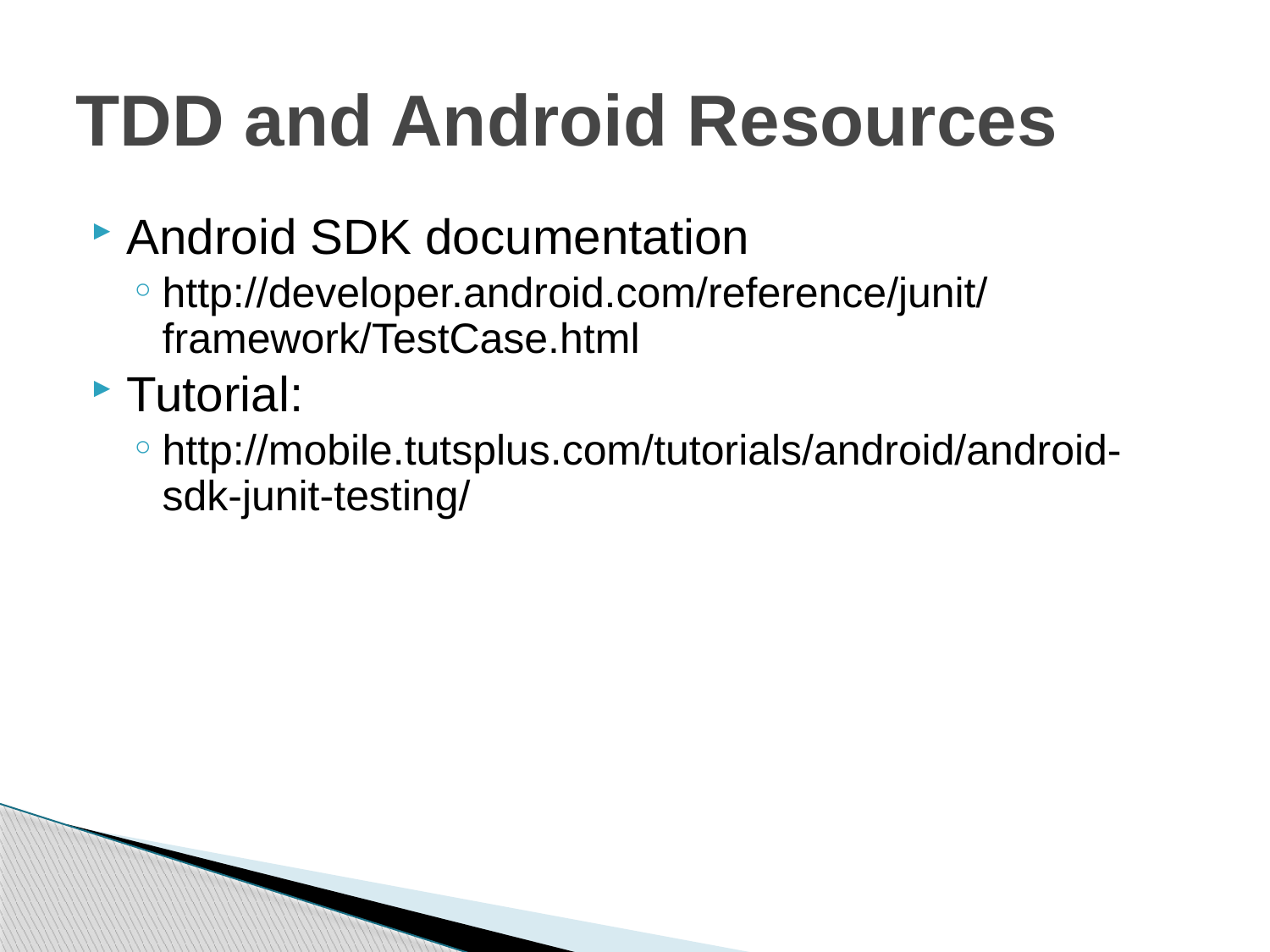

# TDD and Android Resources
Android SDK documentation
http://developer.android.com/reference/junit/framework/TestCase.html
Tutorial:
http://mobile.tutsplus.com/tutorials/android/android-sdk-junit-testing/